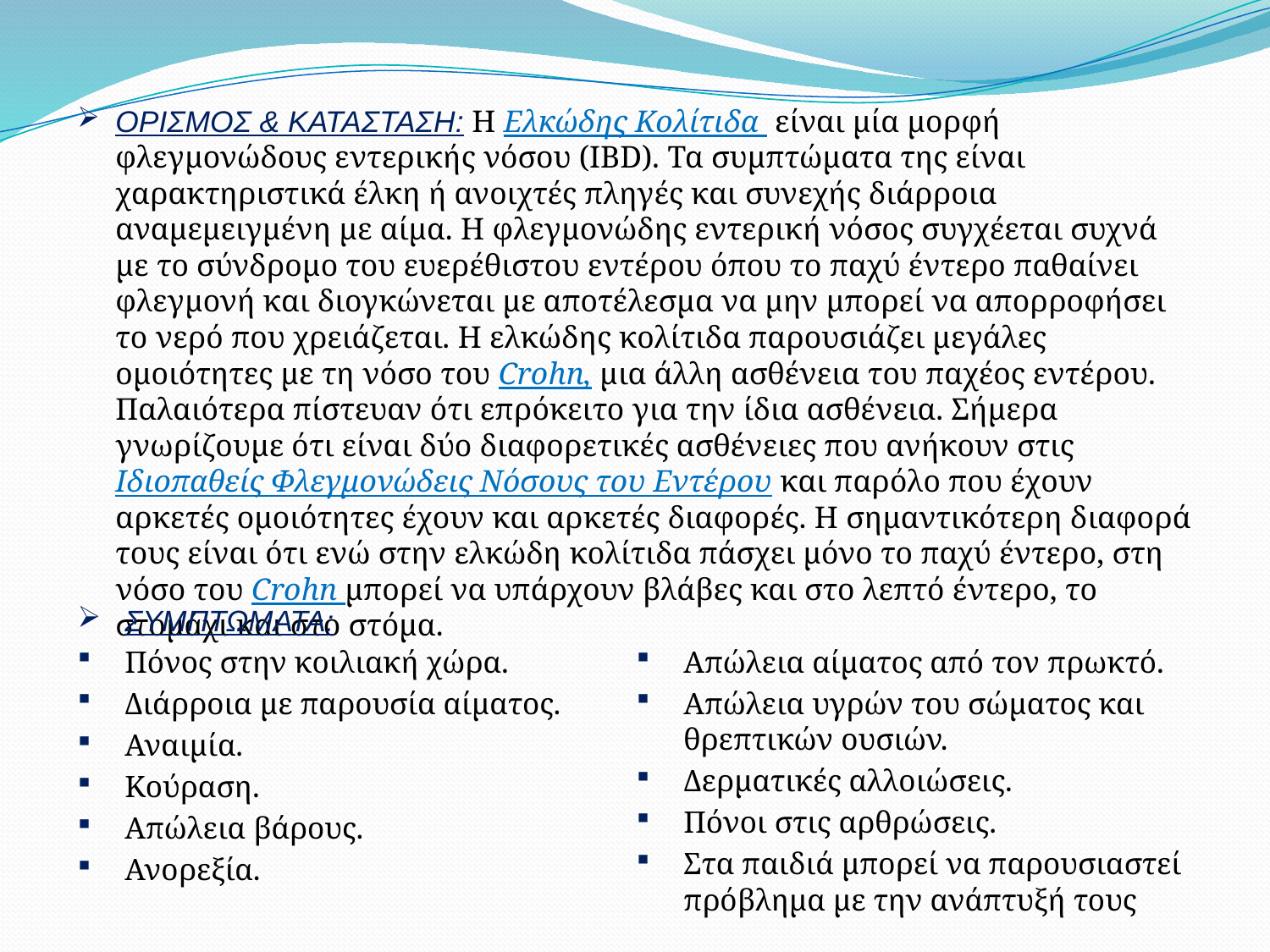

ΟΡΙΣΜΟΣ & ΚΑΤΑΣΤΑΣΗ: Η Ελκώδης Κολίτιδα  είναι μία μορφή φλεγμονώδους εντερικής νόσου (IBD). Τα συμπτώματα της είναι χαρακτηριστικά έλκη ή ανοιχτές πληγές και συνεχής διάρροια αναμεμειγμένη με αίμα. Η φλεγμονώδης εντερική νόσος συγχέεται συχνά με το σύνδρομο του ευερέθιστου εντέρου όπου το παχύ έντερο παθαίνει φλεγμονή και διογκώνεται με αποτέλεσμα να μην μπορεί να απορροφήσει το νερό που χρειάζεται. Η ελκώδης κολίτιδα παρουσιάζει μεγάλες ομοιότητες με τη νόσο του Crohn, μια άλλη ασθένεια του παχέος εντέρου. Παλαιότερα πίστευαν ότι επρόκειτο για την ίδια ασθένεια. Σήμερα γνωρίζουμε ότι είναι δύο διαφορετικές ασθένειες που ανήκουν στις Ιδιοπαθείς Φλεγμονώδεις Νόσους του Εντέρου και παρόλο που έχουν αρκετές ομοιότητες έχουν και αρκετές διαφορές. Η σημαντικότερη διαφορά τους είναι ότι ενώ στην ελκώδη κολίτιδα πάσχει μόνο το παχύ έντερο, στη νόσο του Crohn μπορεί να υπάρχουν βλάβες και στο λεπτό έντερο, το στομάχι και στο στόμα.

ΣΥΜΠΤΩΜΑΤΑ:
Πόνος στην κοιλιακή χώρα.
Διάρροια με παρουσία αίματος.
Αναιμία.
Κούραση.
Απώλεια βάρους.
Ανορεξία.

Απώλεια αίματος από τον πρωκτό.
Απώλεια υγρών του σώματος και θρεπτικών ουσιών.
Δερματικές αλλοιώσεις.
Πόνοι στις αρθρώσεις.
Στα παιδιά μπορεί να παρουσιαστεί πρόβλημα με την ανάπτυξή τους